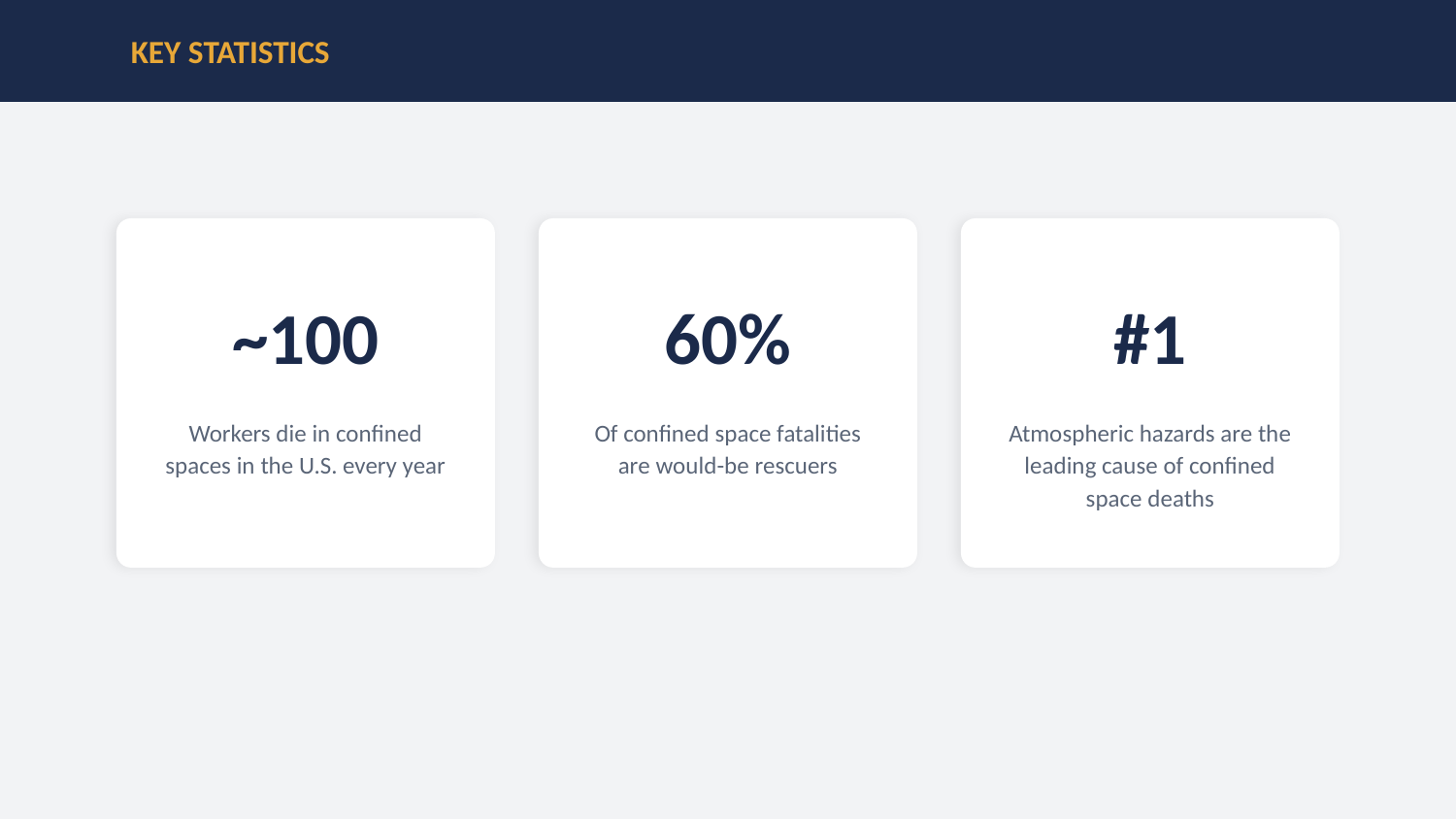

KEY STATISTICS

~100
60%
#1
Workers die in confined spaces in the U.S. every year
Of confined space fatalities are would-be rescuers
Atmospheric hazards are the leading cause of confined space deaths